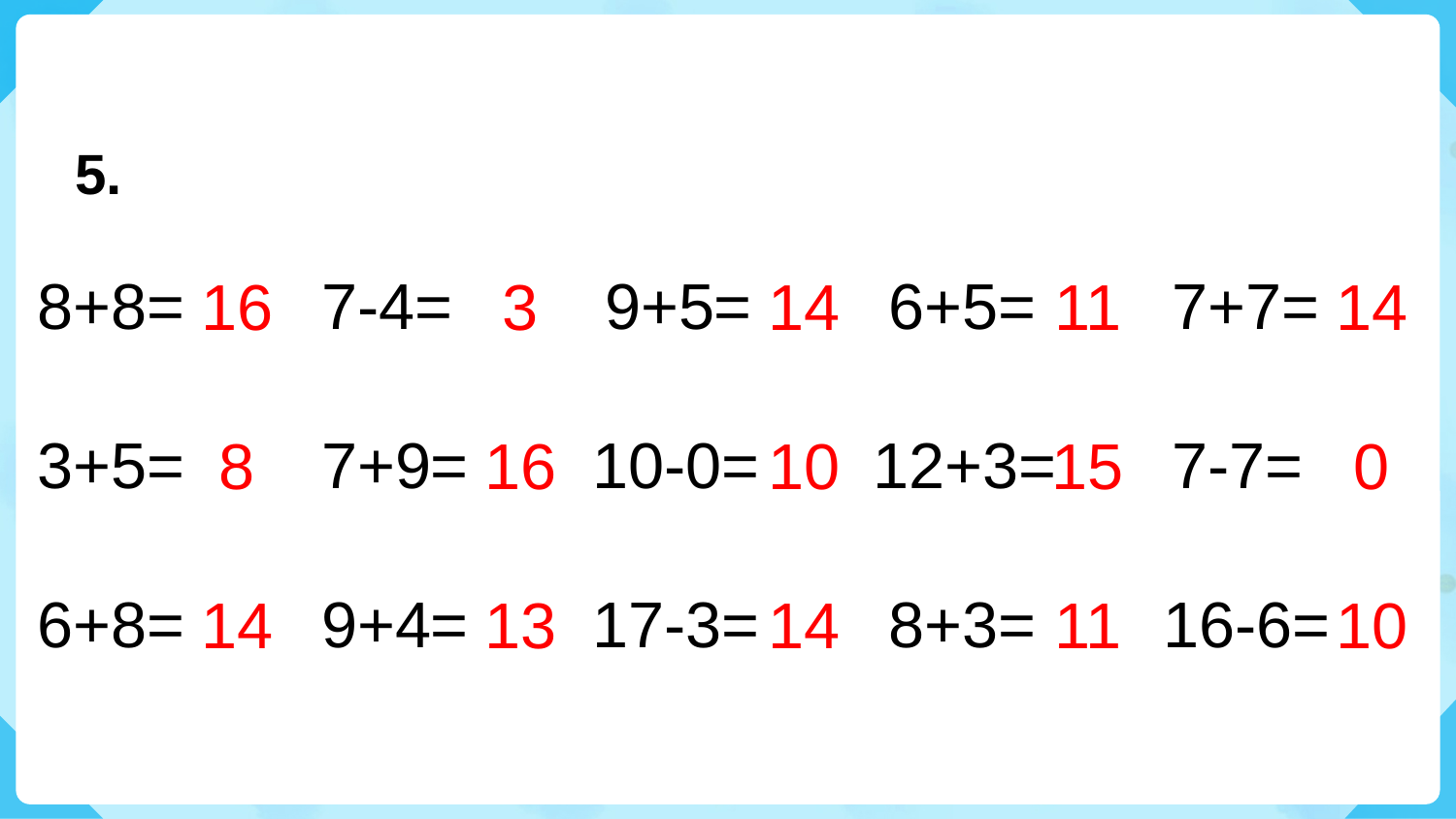

5.
8+8=
7-4=
9+5=
6+5=
7+7=
3+5=
7+9=
10-0=
12+3=
7-7=
6+8=
9+4=
17-3=
8+3=
16-6=
16
3
14
11
14
8
16
10
15
0
14
13
14
11
10